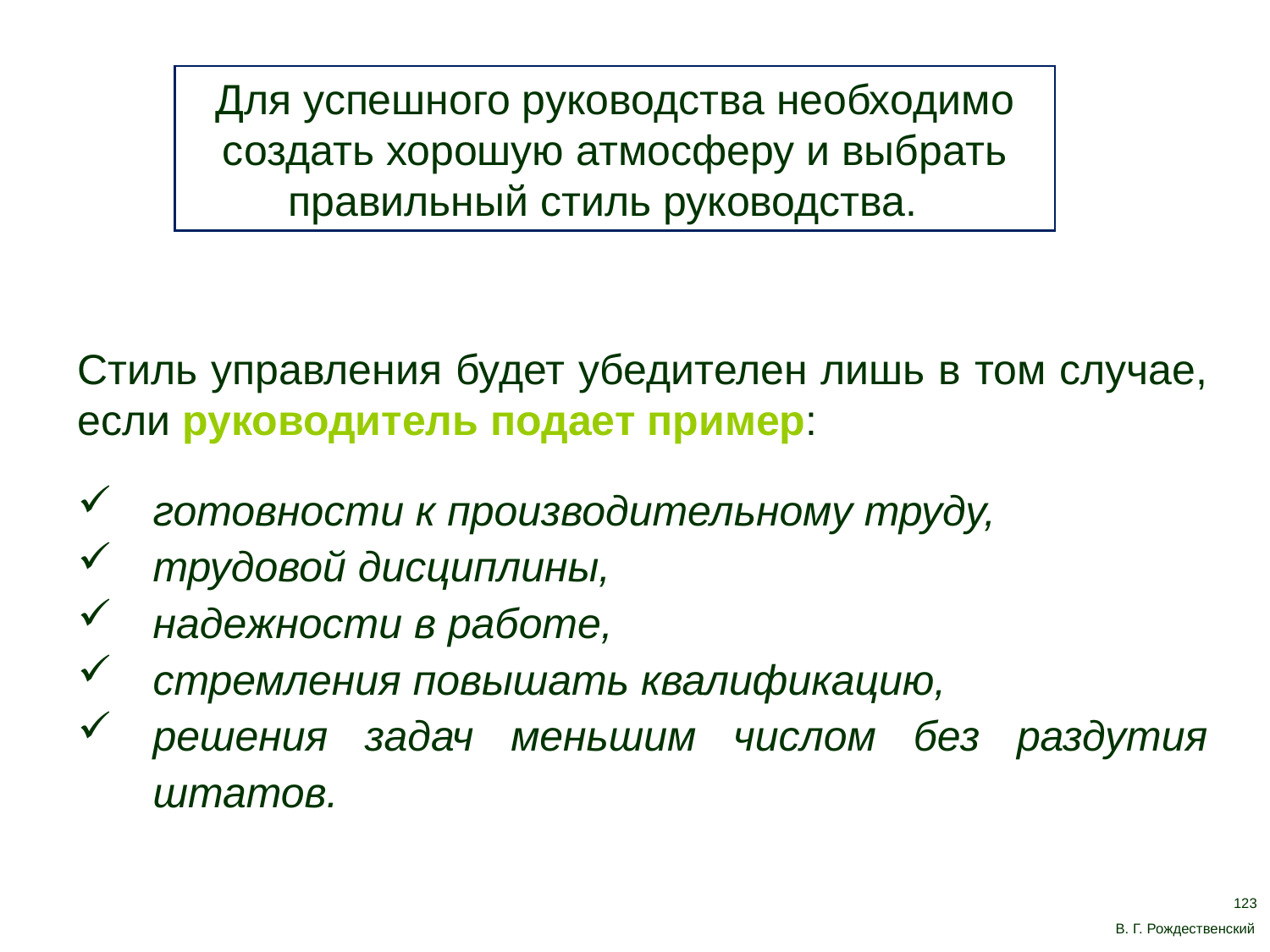

Для успешного руководства необходимо создать хорошую атмосферу и выбрать правильный стиль руководства.
Стиль управления будет убедителен лишь в том случае, если руководитель подает пример:

готовности к производительному труду,
трудовой дисциплины,
надежности в работе,
стремления повышать квалификацию,
решения задач меньшим числом без раздутия штатов.
123
В. Г. Рождественский